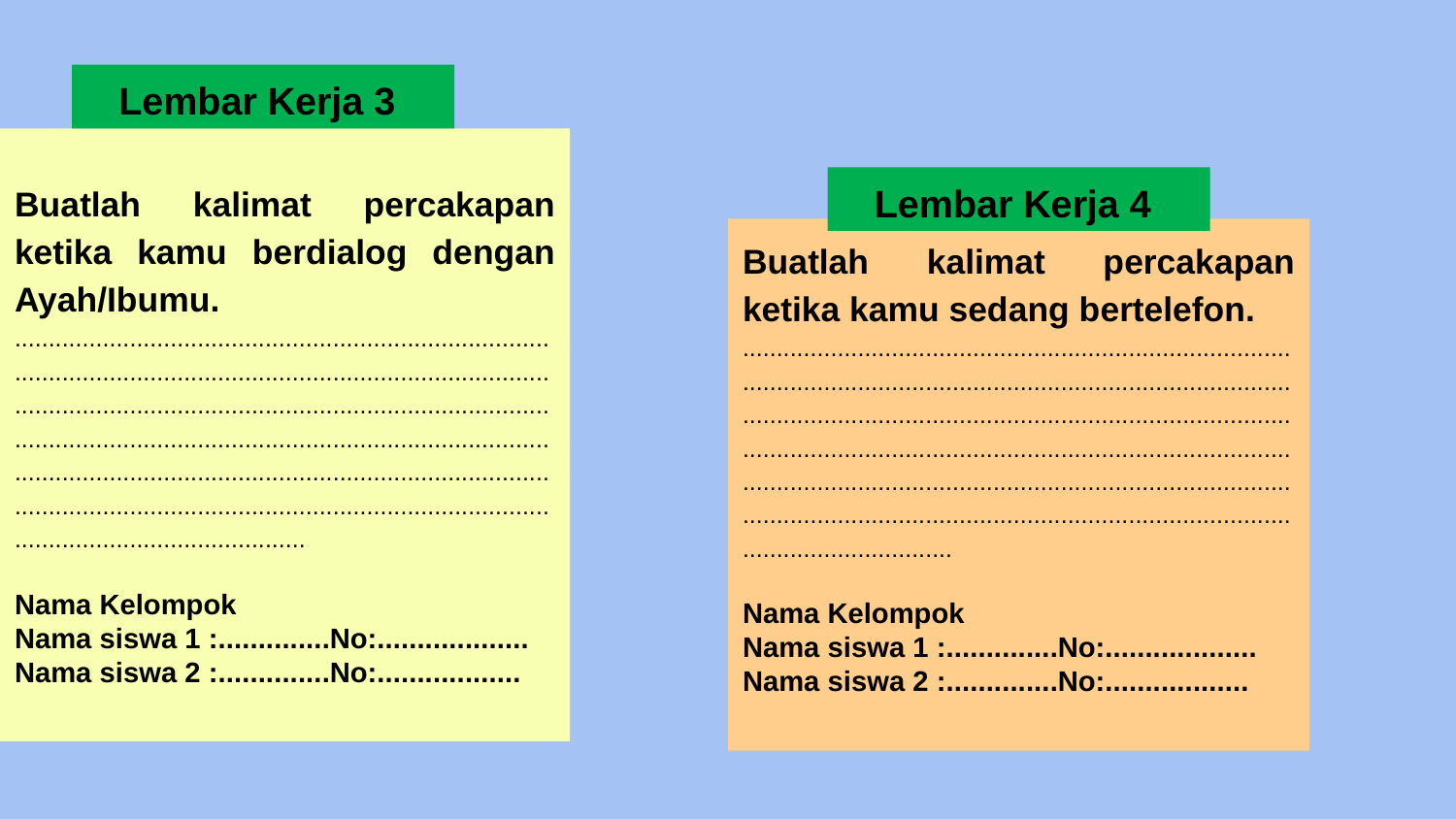

Lembar Kerja 3

Buatlah kalimat percakapan ketika kamu berdialog dengan Ayah/Ibumu.
.....................................................................................................................................................................................................................................................................................................................................................................................................................................................................................................................................

Nama Kelompok
Nama siswa 1 :..............No:...................
Nama siswa 2 :..............No:..................

Lembar Kerja 4
Buatlah kalimat percakapan ketika kamu sedang bertelefon.
.....................................................................................................................................................................................................................................................................................................................................................................................................................................................................................................................................

Nama Kelompok
Nama siswa 1 :..............No:...................
Nama siswa 2 :..............No:..................